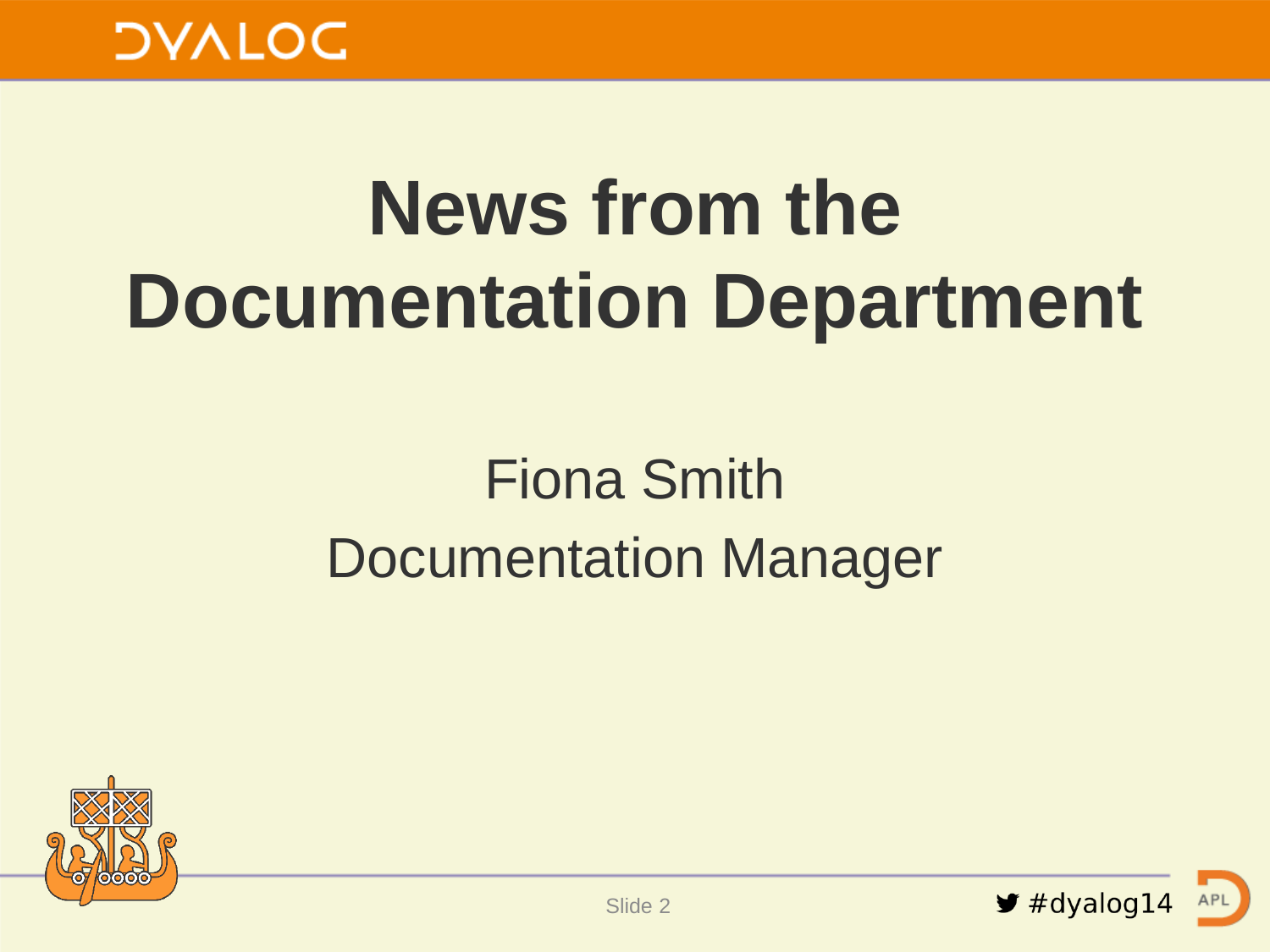

# News from the Documentation Department
Fiona Smith
Documentation Manager
Slide 2